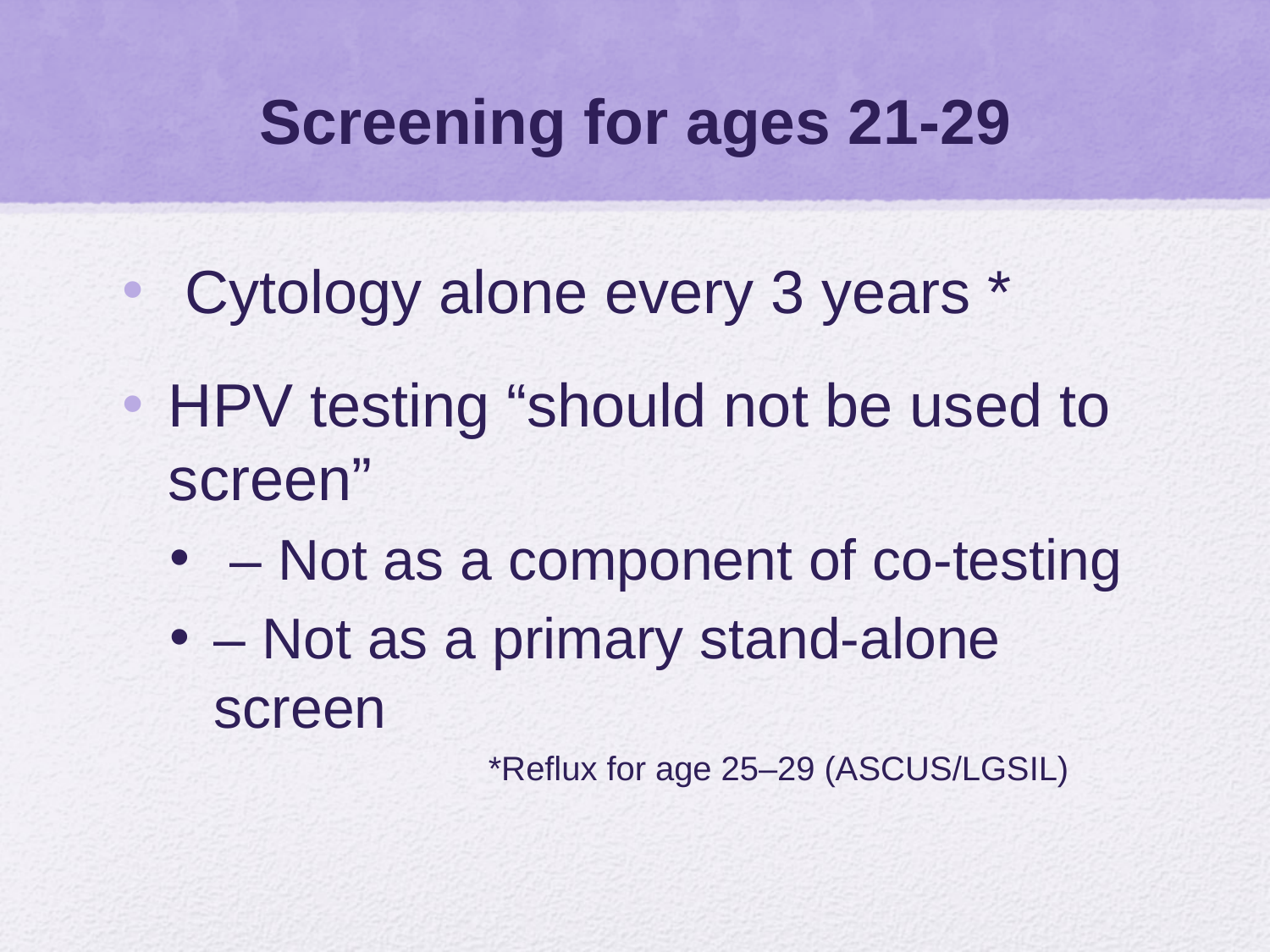

# Screening for ages 21-29
 Cytology alone every 3 years *
HPV testing “should not be used to screen”
 – Not as a component of co-testing
– Not as a primary stand-alone screen
*Reflux for age 25–29 (ASCUS/LGSIL)